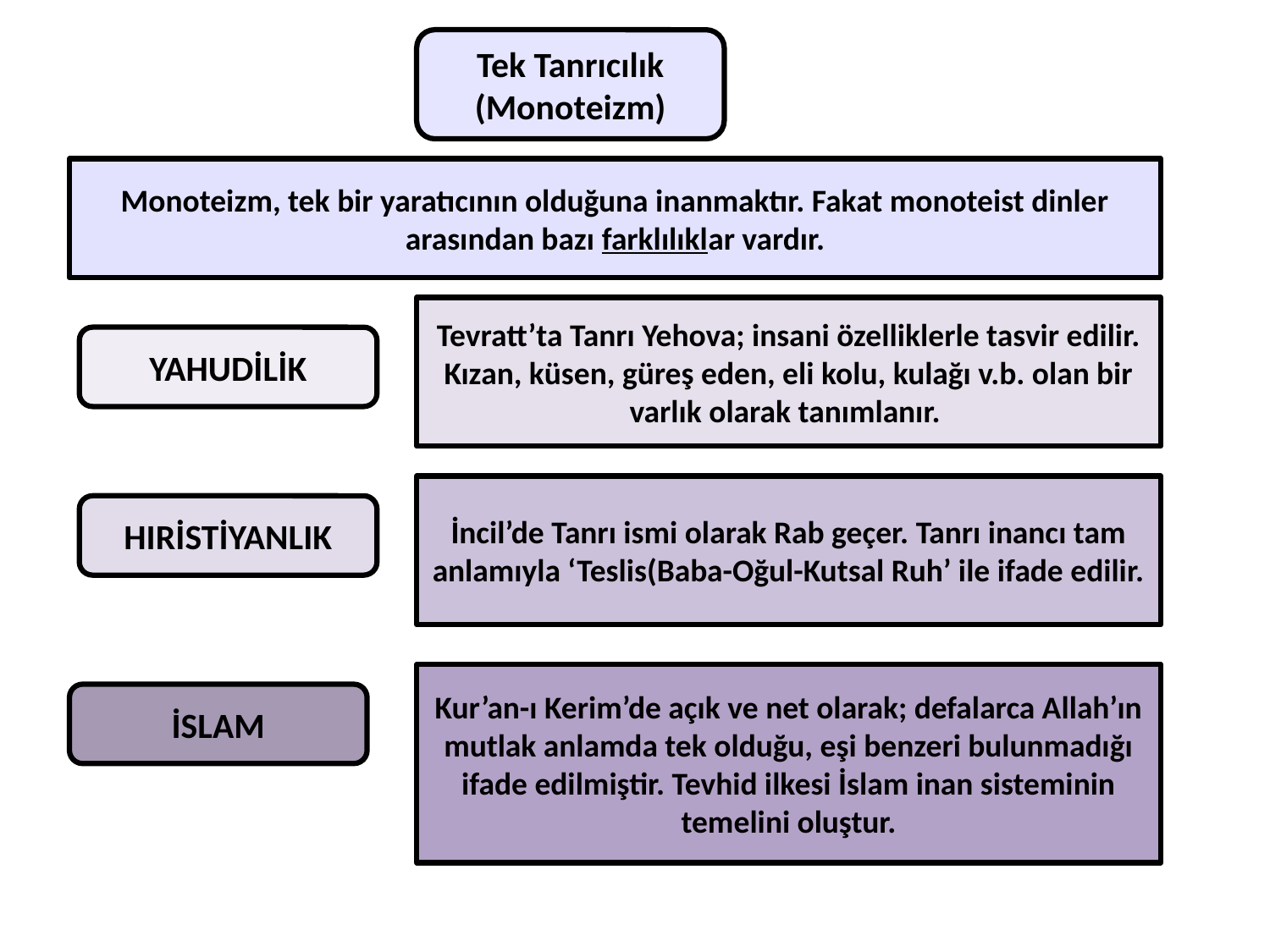

Tek Tanrıcılık
(Monoteizm)
Monoteizm, tek bir yaratıcının olduğuna inanmaktır. Fakat monoteist dinler arasından bazı farklılıklar vardır.
Tevratt’ta Tanrı Yehova; insani özelliklerle tasvir edilir. Kızan, küsen, güreş eden, eli kolu, kulağı v.b. olan bir varlık olarak tanımlanır.
YAHUDİLİK
İncil’de Tanrı ismi olarak Rab geçer. Tanrı inancı tam anlamıyla ‘Teslis(Baba-Oğul-Kutsal Ruh’ ile ifade edilir.
HIRİSTİYANLIK
Kur’an-ı Kerim’de açık ve net olarak; defalarca Allah’ın mutlak anlamda tek olduğu, eşi benzeri bulunmadığı ifade edilmiştir. Tevhid ilkesi İslam inan sisteminin temelini oluştur.
İSLAM